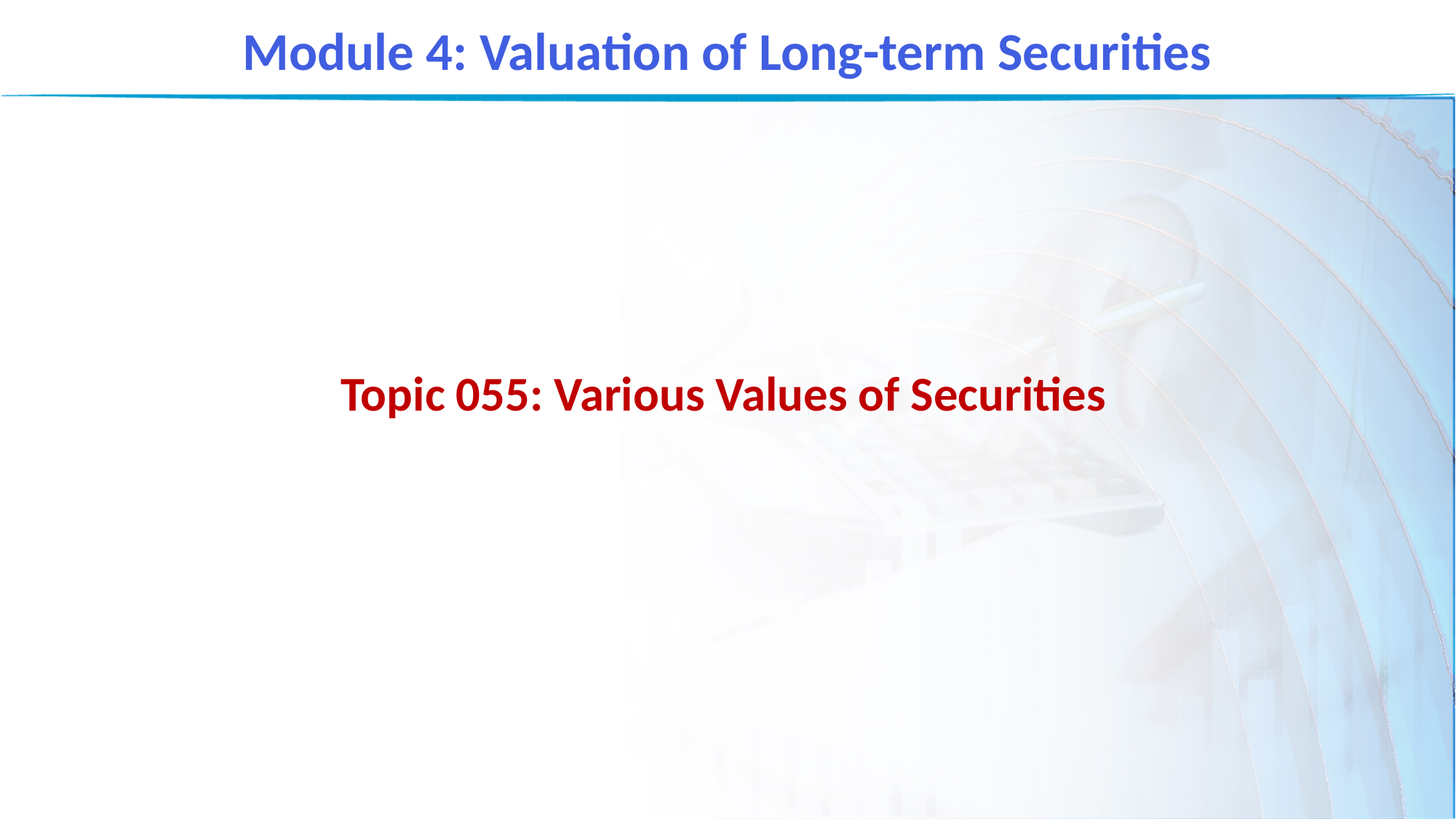

Module 4: Valuation of Long-term Securities
Topic 055: Various Values of Securities